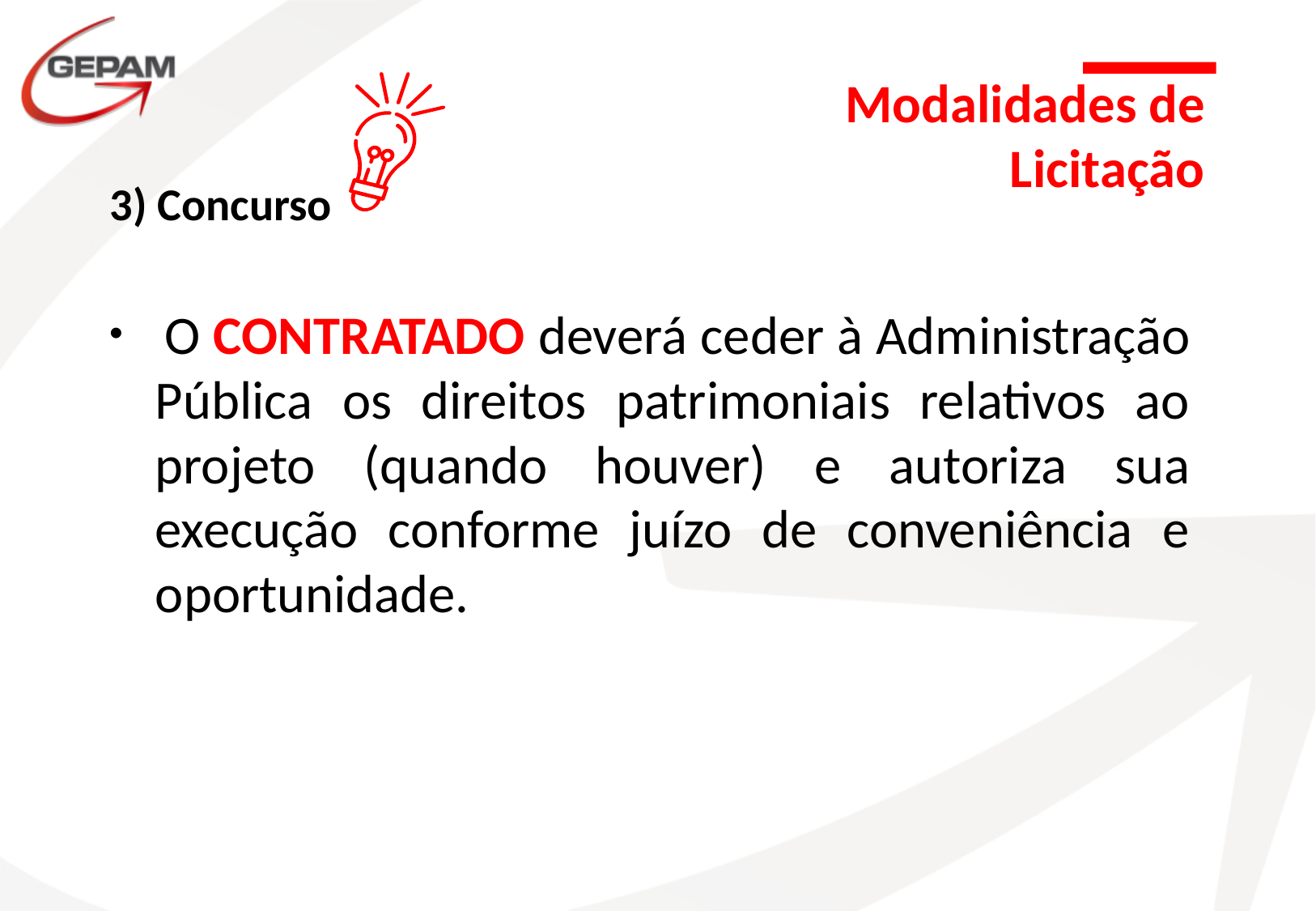

Modalidades de Licitação

3) Concurso

 O CONTRATADO deverá ceder à Administração Pública os direitos patrimoniais relativos ao projeto (quando houver) e autoriza sua execução conforme juízo de conveniência e oportunidade.